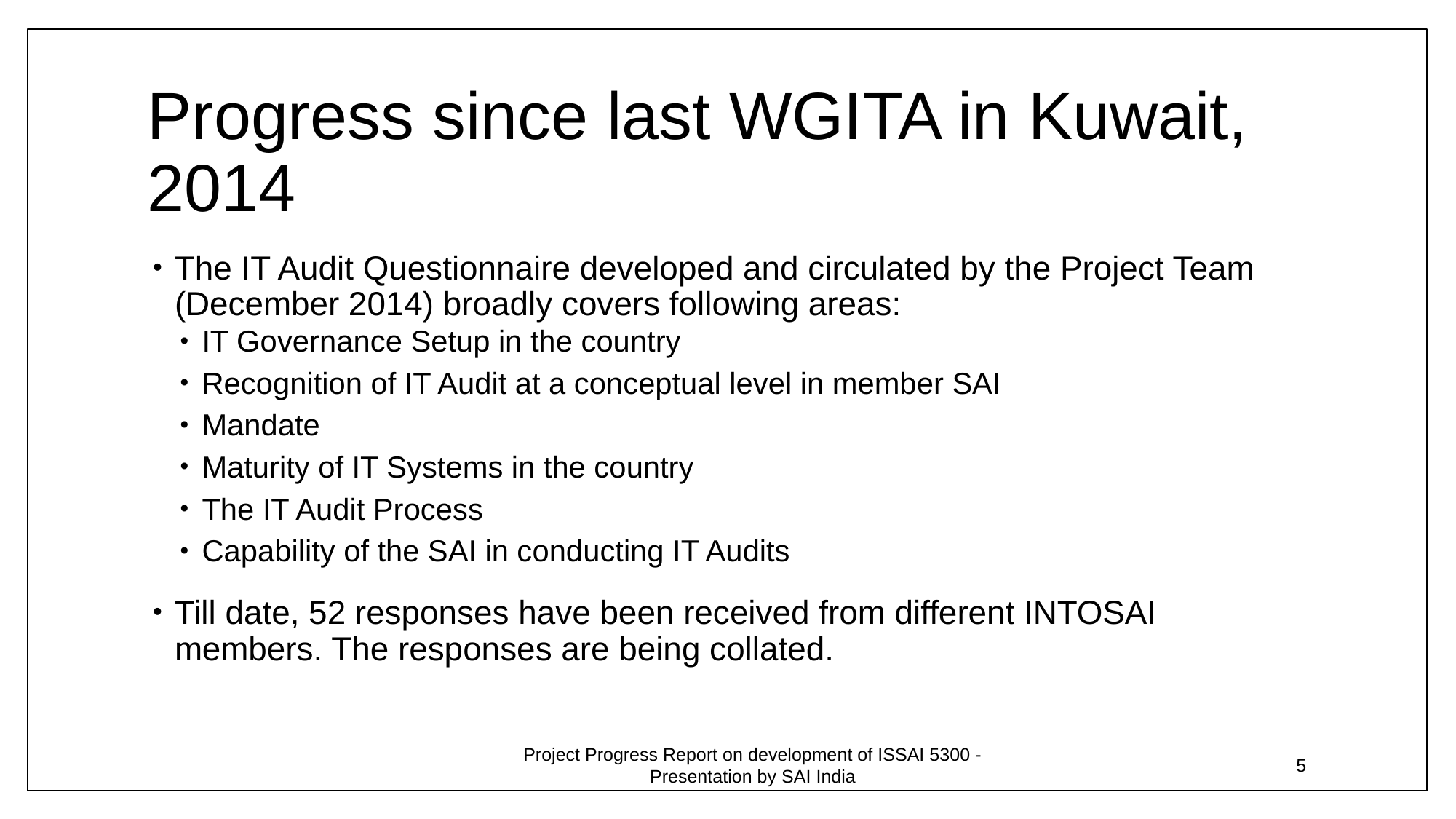

# Progress since last WGITA in Kuwait, 2014
The IT Audit Questionnaire developed and circulated by the Project Team (December 2014) broadly covers following areas:
IT Governance Setup in the country
Recognition of IT Audit at a conceptual level in member SAI
Mandate
Maturity of IT Systems in the country
The IT Audit Process
Capability of the SAI in conducting IT Audits
Till date, 52 responses have been received from different INTOSAI members. The responses are being collated.

Project Progress Report on development of ISSAI 5300 - Presentation by SAI India
5